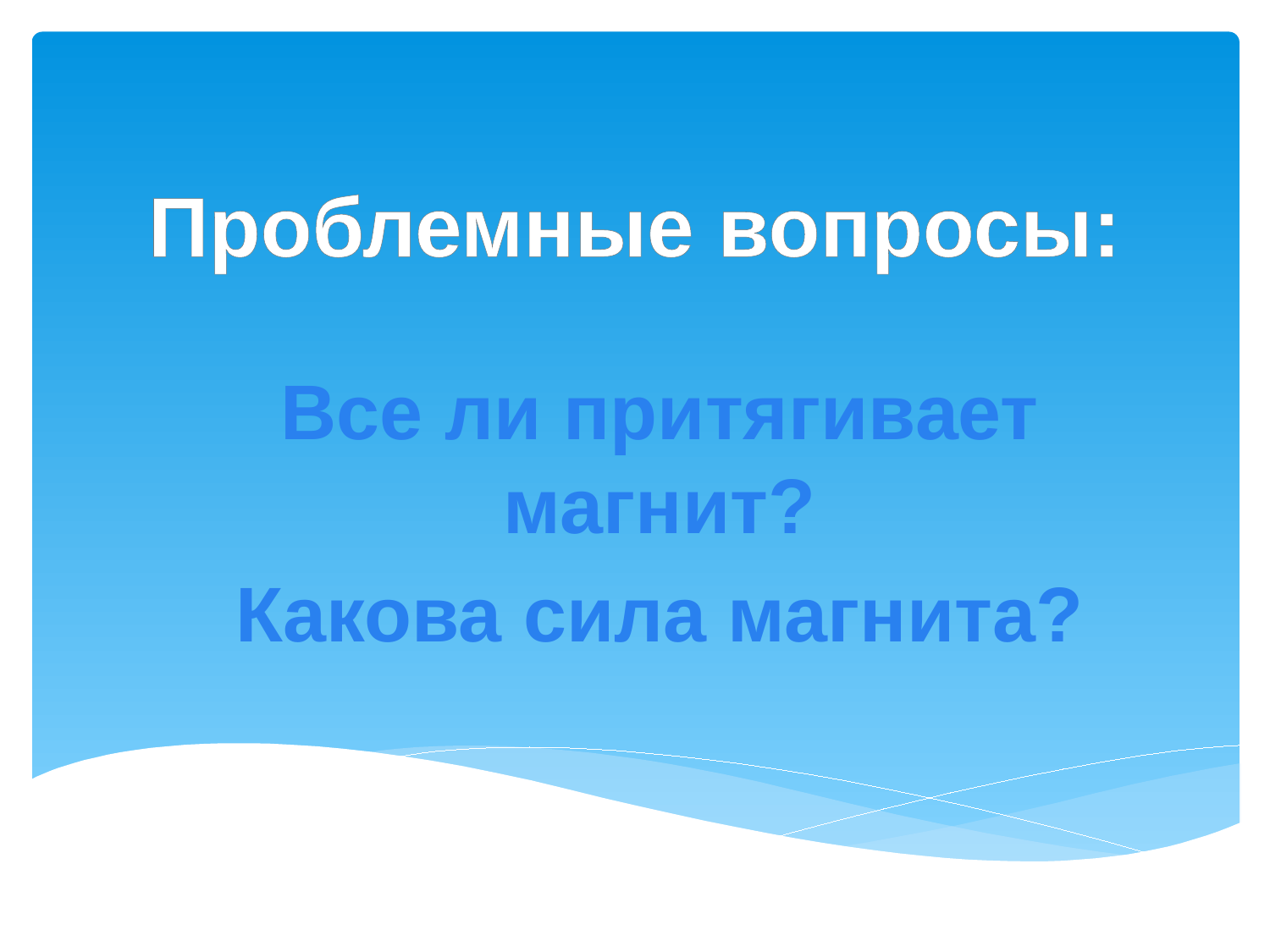

# Проблемные вопросы:
Все ли притягивает магнит?
Какова сила магнита?